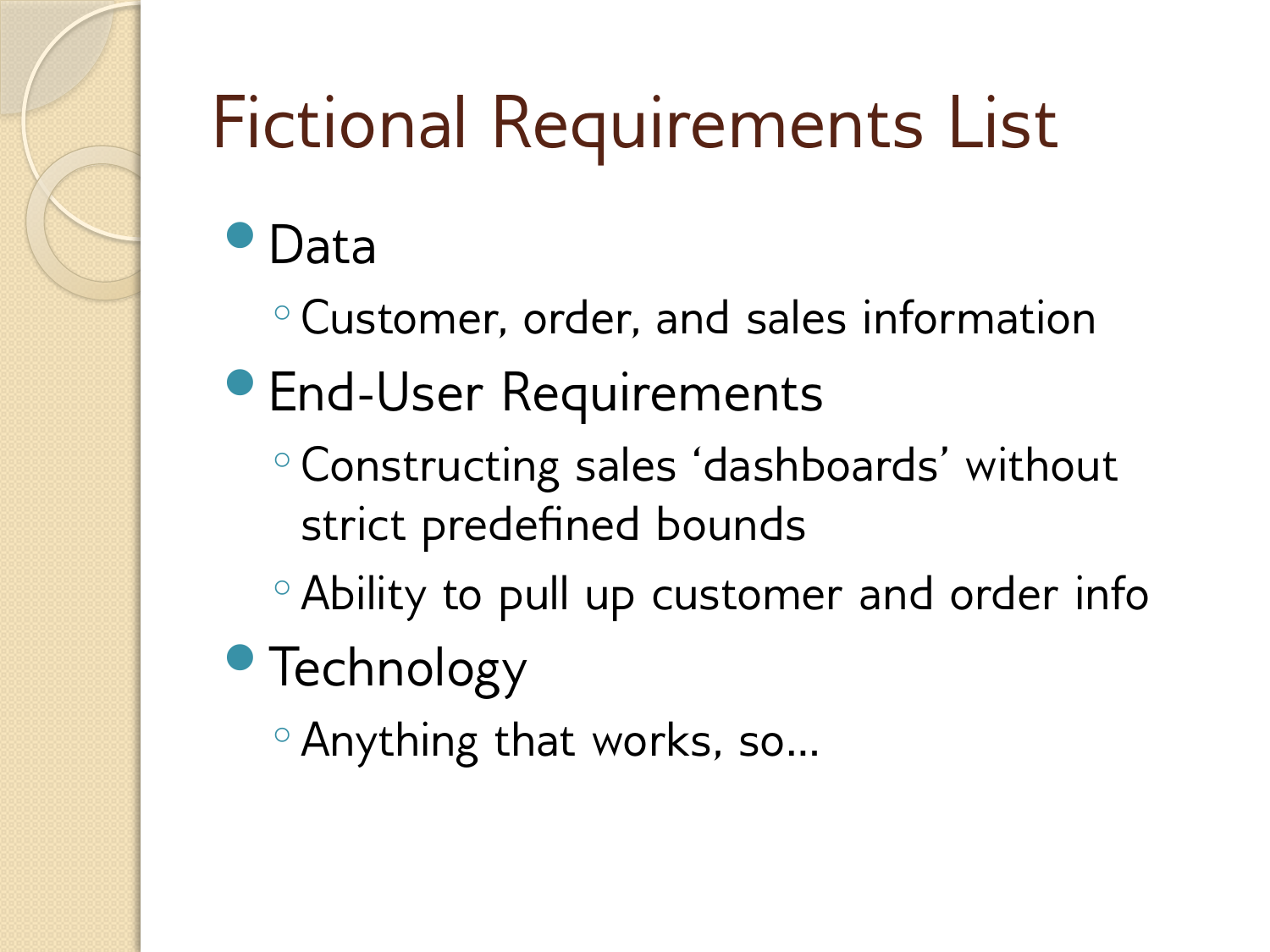

# Fictional Requirements List
Data
Customer, order, and sales information
End-User Requirements
Constructing sales ‘dashboards’ without strict predefined bounds
Ability to pull up customer and order info
Technology
Anything that works, so…